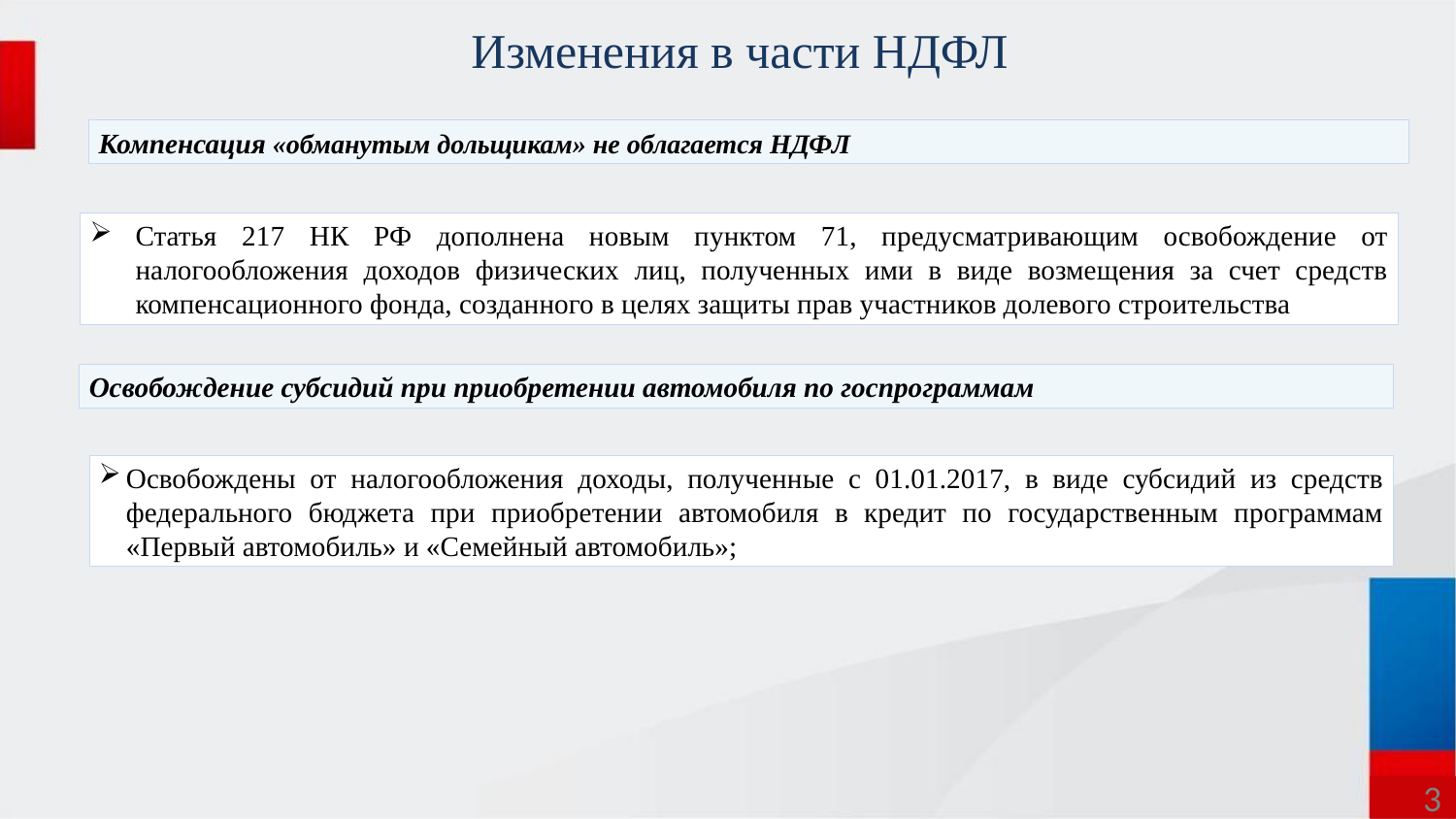

Изменения в части НДФЛ
Компенсация «обманутым дольщикам» не облагается НДФЛ
Статья 217 НК РФ дополнена новым пунктом 71, предусматривающим освобождение от налогообложения доходов физических лиц, полученных ими в виде возмещения за счет средств компенсационного фонда, созданного в целях защиты прав участников долевого строительства
Освобождение субсидий при приобретении автомобиля по госпрограммам
Освобождены от налогообложения доходы, полученные с 01.01.2017, в виде субсидий из средств федерального бюджета при приобретении автомобиля в кредит по государственным программам «Первый автомобиль» и «Семейный автомобиль»;

3